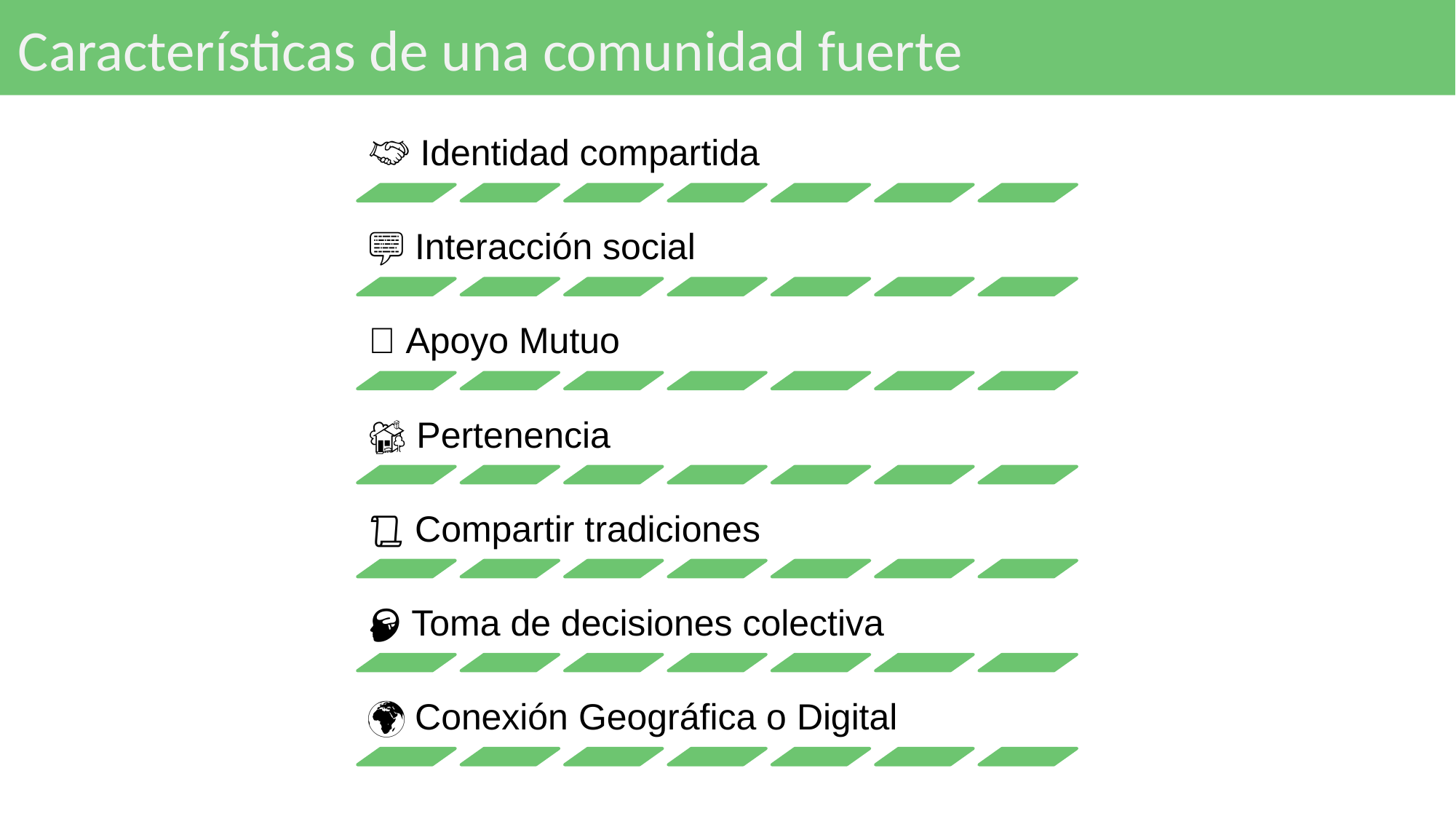

# Características de una comunidad fuerte

🤝 Identidad compartida

💬 Interacción social

🧩 Apoyo Mutuo

🏡 Pertenencia

📜 Compartir tradiciones

🧠 Toma de decisiones colectiva

🌍 Conexión Geográfica o Digital